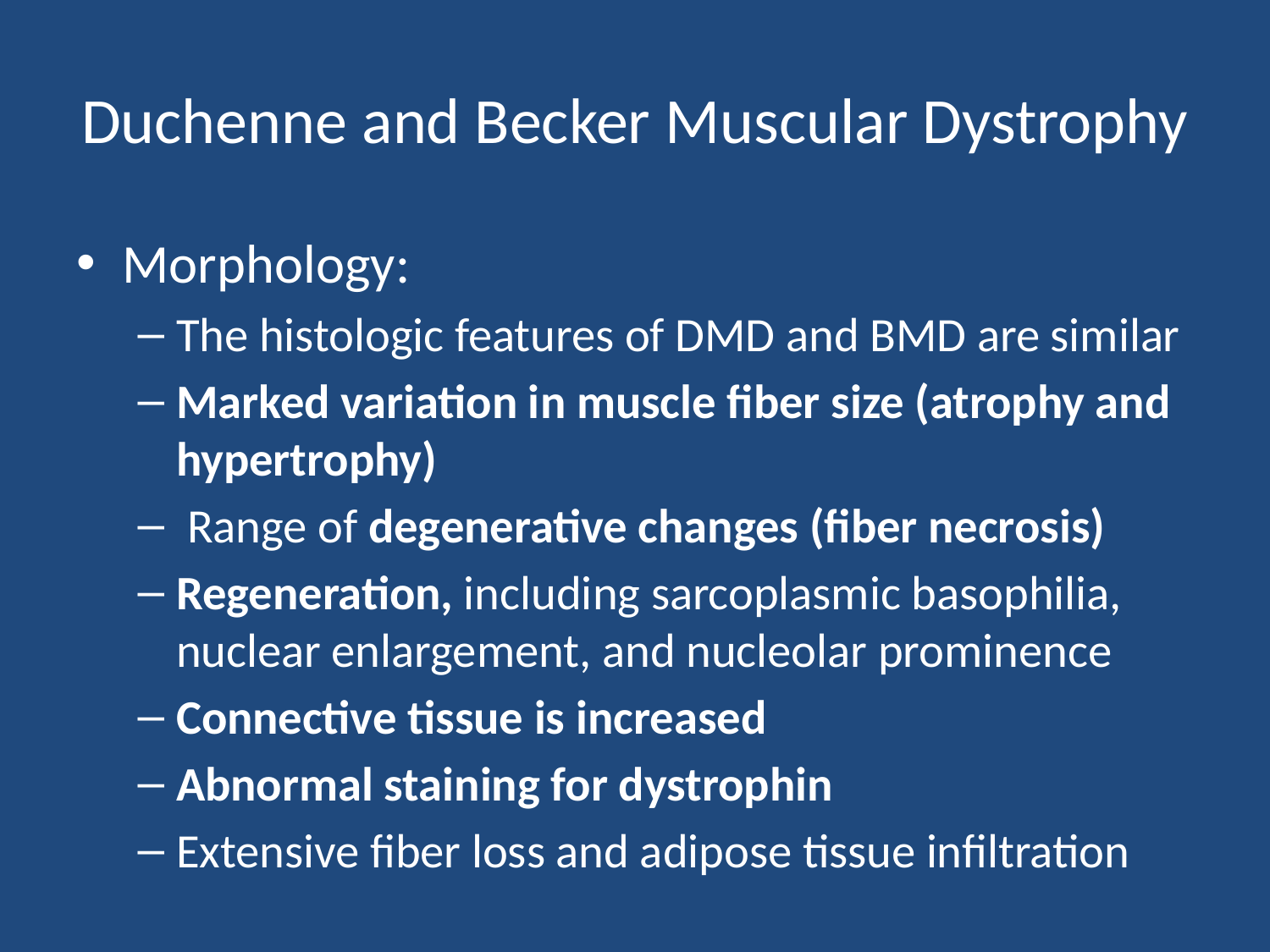

# Duchenne and Becker Muscular Dystrophy
Morphology:
The histologic features of DMD and BMD are similar
Marked variation in muscle fiber size (atrophy and hypertrophy)
 Range of degenerative changes (fiber necrosis)
Regeneration, including sarcoplasmic basophilia, nuclear enlargement, and nucleolar prominence
Connective tissue is increased
Abnormal staining for dystrophin
Extensive fiber loss and adipose tissue infiltration